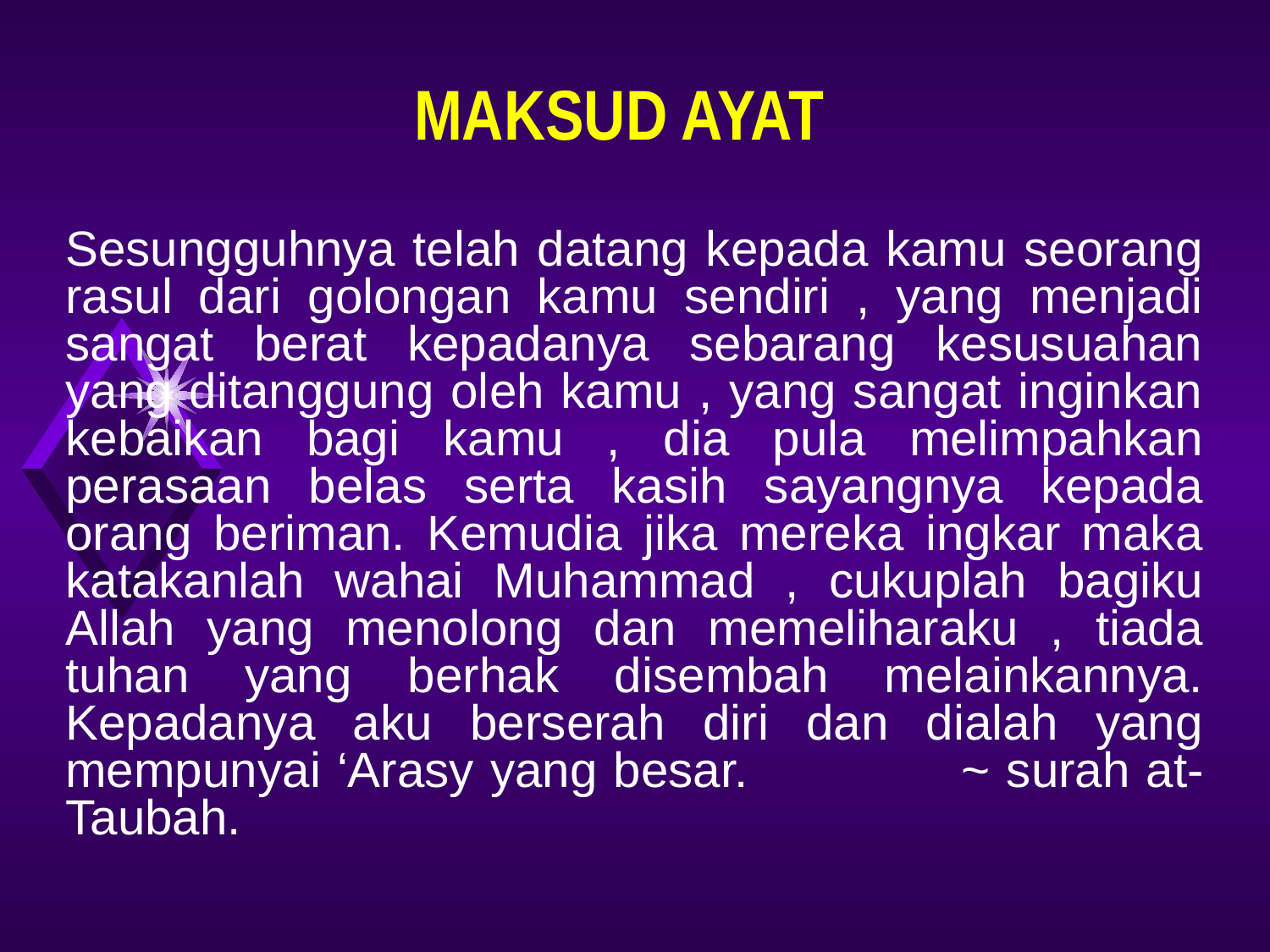

# MAKSUD AYAT
Sesungguhnya telah datang kepada kamu seorang rasul dari golongan kamu sendiri , yang menjadi sangat berat kepadanya sebarang kesusuahan yang ditanggung oleh kamu , yang sangat inginkan kebaikan bagi kamu , dia pula melimpahkan perasaan belas serta kasih sayangnya kepada orang beriman. Kemudia jika mereka ingkar maka katakanlah wahai Muhammad , cukuplah bagiku Allah yang menolong dan memeliharaku , tiada tuhan yang berhak disembah melainkannya. Kepadanya aku berserah diri dan dialah yang mempunyai ‘Arasy yang besar.		~ surah at-Taubah.